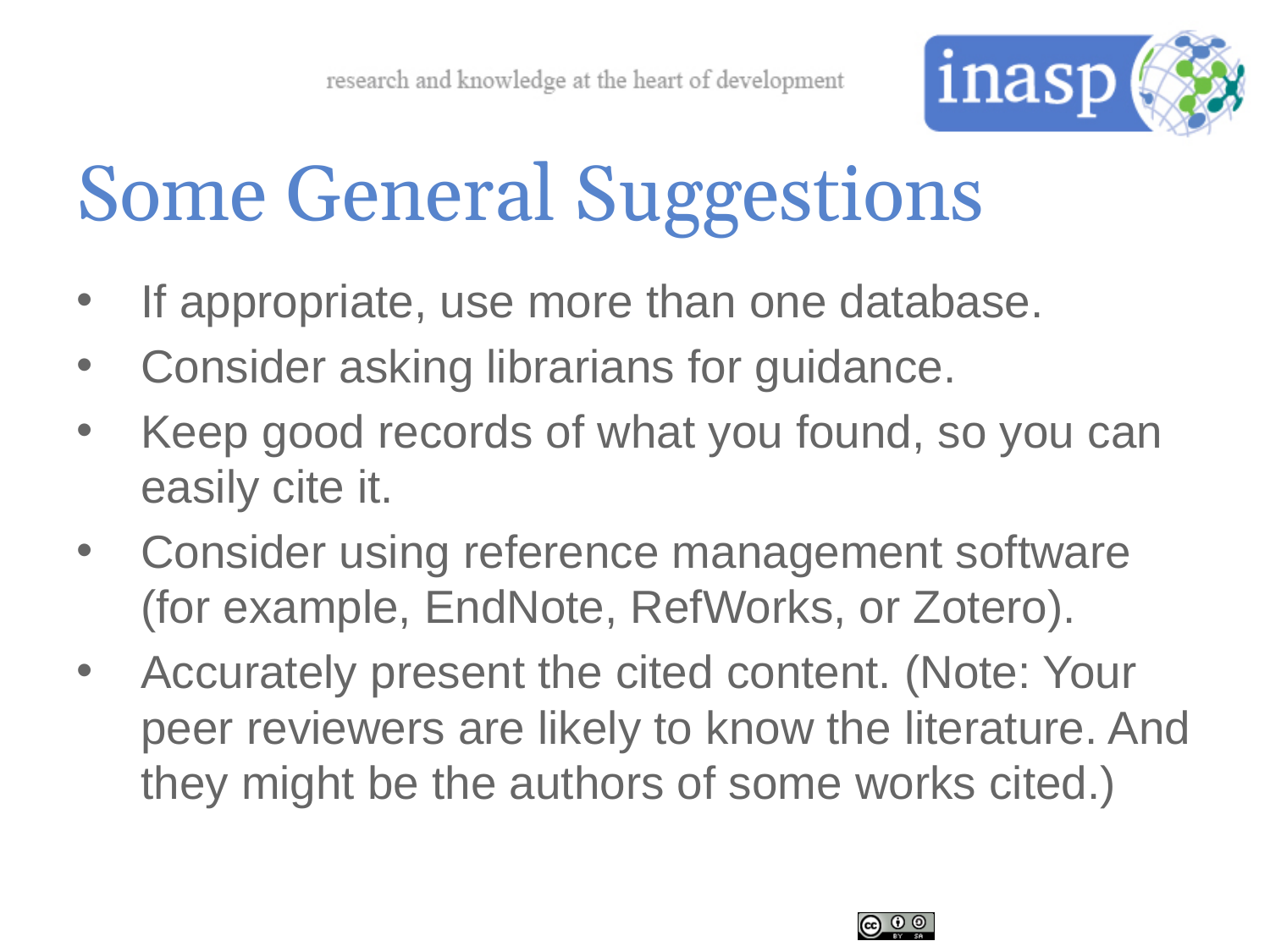

# Some General Suggestions
If appropriate, use more than one database.
Consider asking librarians for guidance.
Keep good records of what you found, so you can easily cite it.
Consider using reference management software (for example, EndNote, RefWorks, or Zotero).
Accurately present the cited content. (Note: Your peer reviewers are likely to know the literature. And they might be the authors of some works cited.)